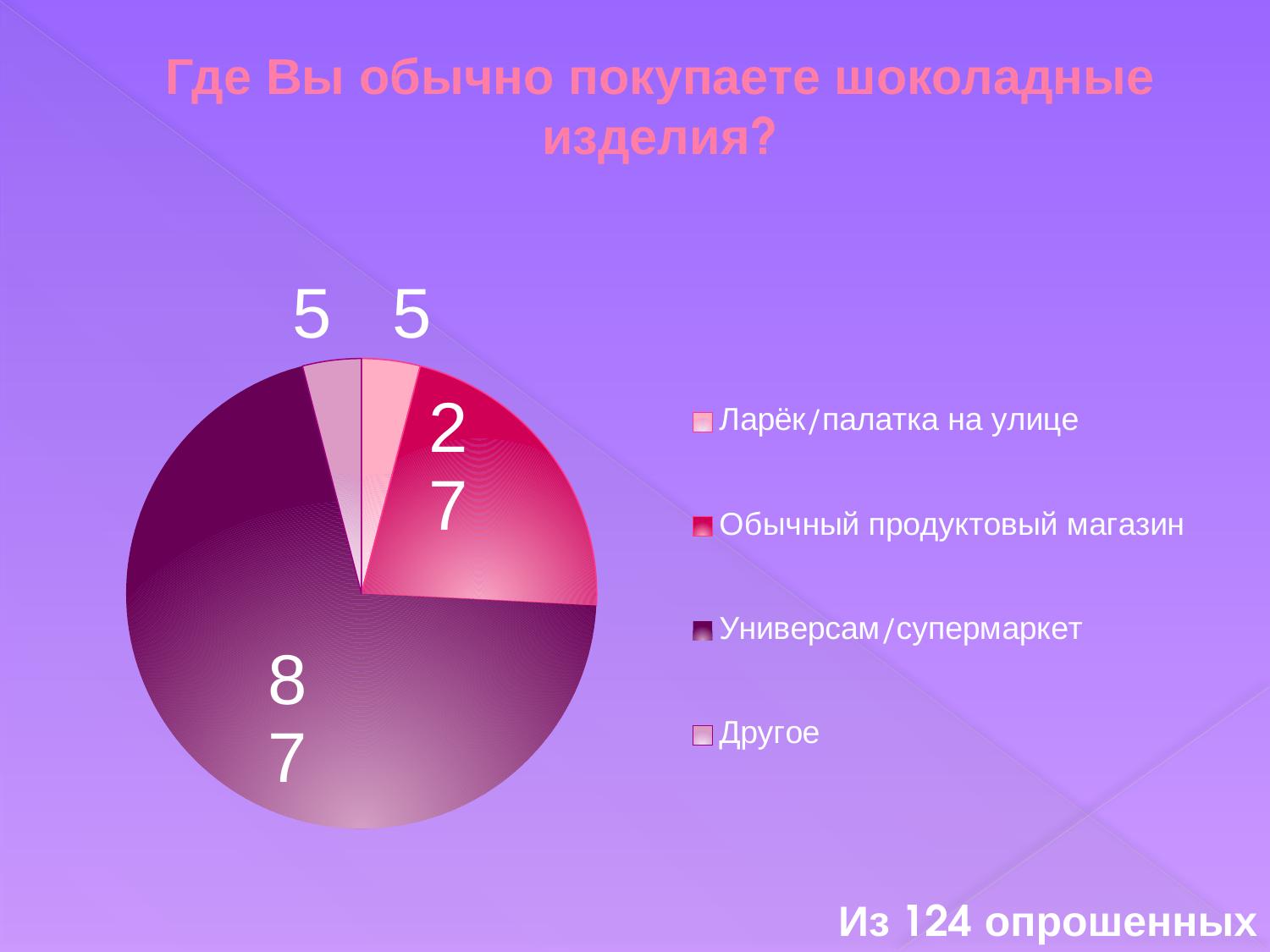

# Где Вы обычно покупаете шоколадные изделия?

### Chart

| Category | Столбец1 |
|---|---|
| Ларёк/палатка на улице | 5.0 |
| Обычный продуктовый магазин | 27.0 |
| Универсам/супермаркет | 87.0 |
| Другое  | 5.0 |
Из 124 опрошенных